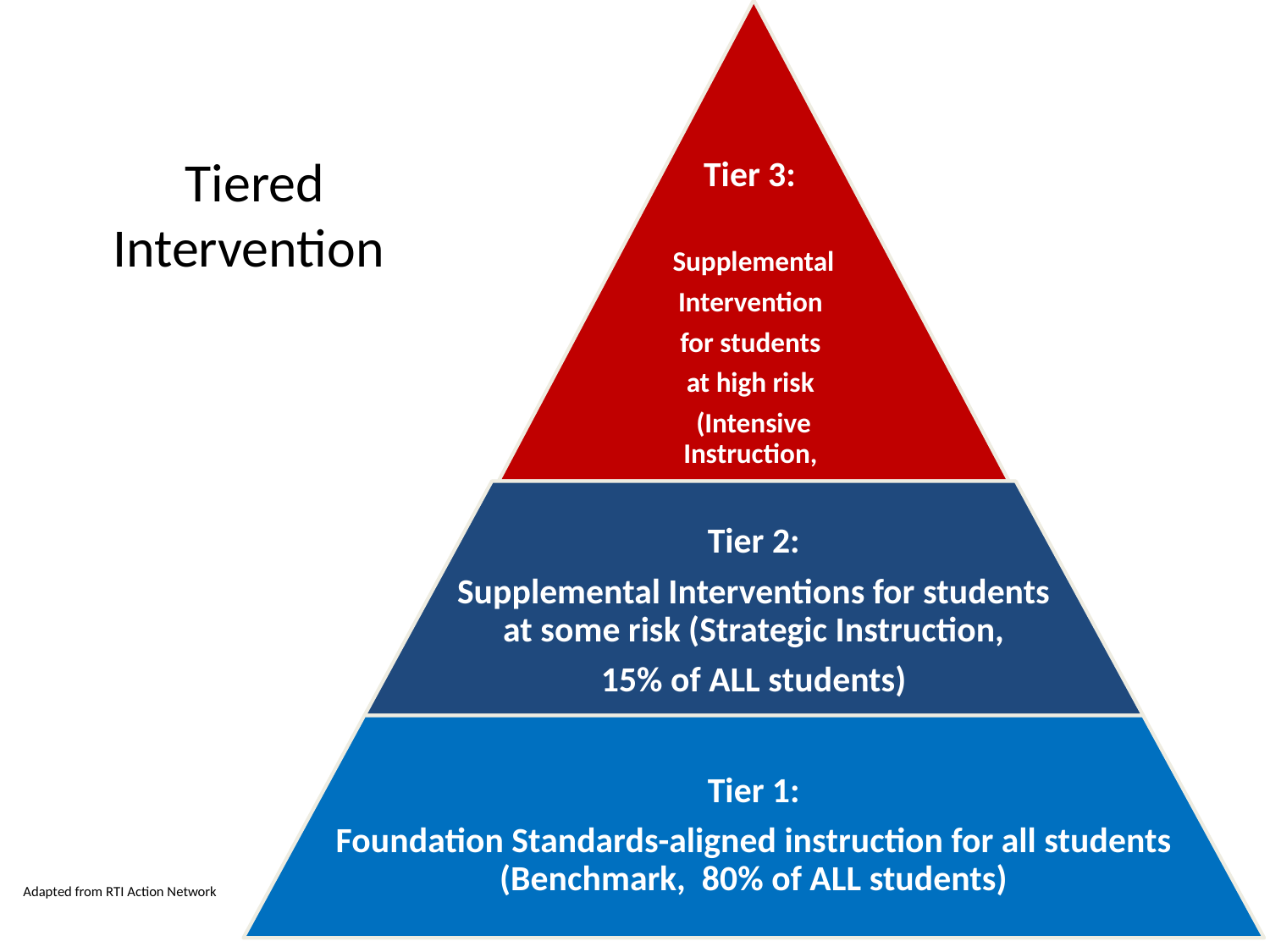

Tier 3:

Supplemental
Intervention
for students
at high risk
(Intensive Instruction,
only 5% of ALL students)
Tier 2:
Supplemental Interventions for students at some risk (Strategic Instruction,
15% of ALL students)
Tier 1:
Foundation Standards-aligned instruction for all students (Benchmark,  80% of ALL students)
# Response To Tiered Intervention
Continuum 0f time, intensity and data increases
Adapted from RTI Action Network